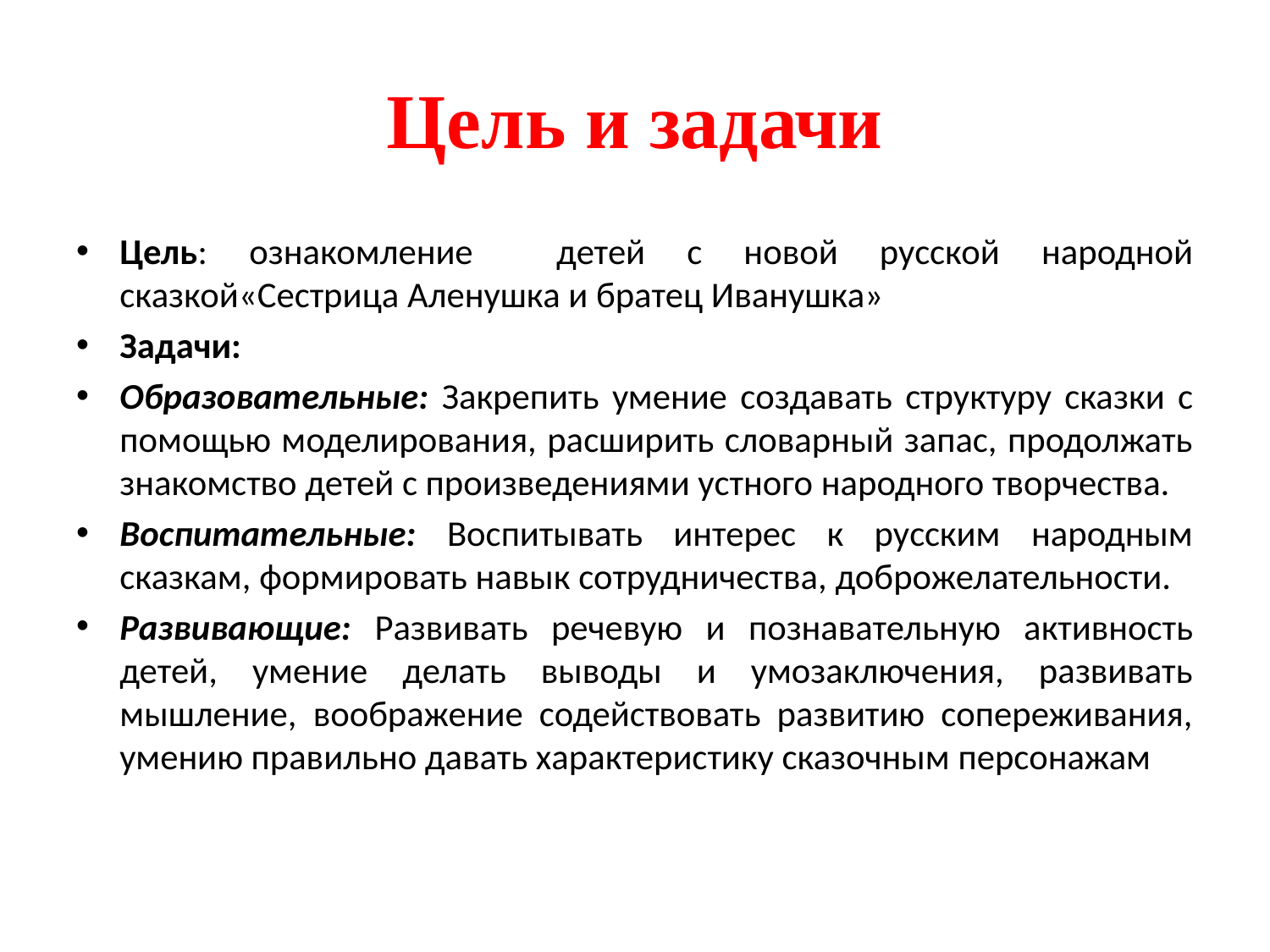

# Цель и задачи
Цель: ознакомление  детей с новой русской народной сказкой«Сестрица Аленушка и братец Иванушка»
Задачи:
Образовательные: Закрепить умение создавать структуру сказки с помощью моделирования, расширить словарный запас, продолжать знакомство детей с произведениями устного народного творчества.
Воспитательные: Воспитывать интерес к русским народным сказкам, формировать навык сотрудничества, доброжелательности.
Развивающие: Развивать речевую и познавательную активность детей, умение делать выводы и умозаключения, развивать мышление, воображение содействовать развитию сопереживания, умению правильно давать характеристику сказочным персонажам